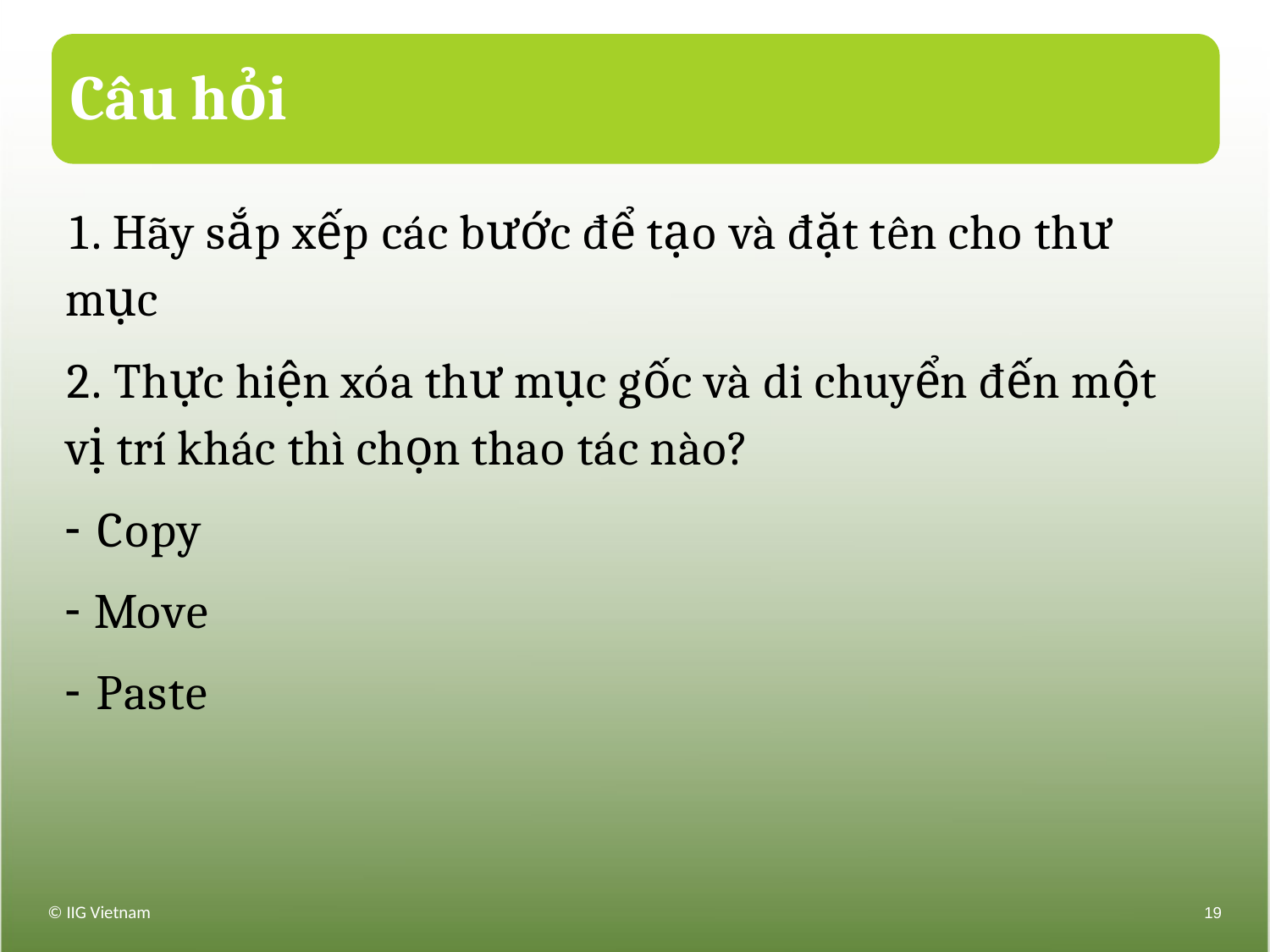

# Câu hỏi
1. Hãy sắp xếp các bước để tạo và đặt tên cho thư mục
2. Thực hiện xóa thư mục gốc và di chuyển đến một vị trí khác thì chọn thao tác nào?
Copy
Move
Paste

© IIG Vietnam
19